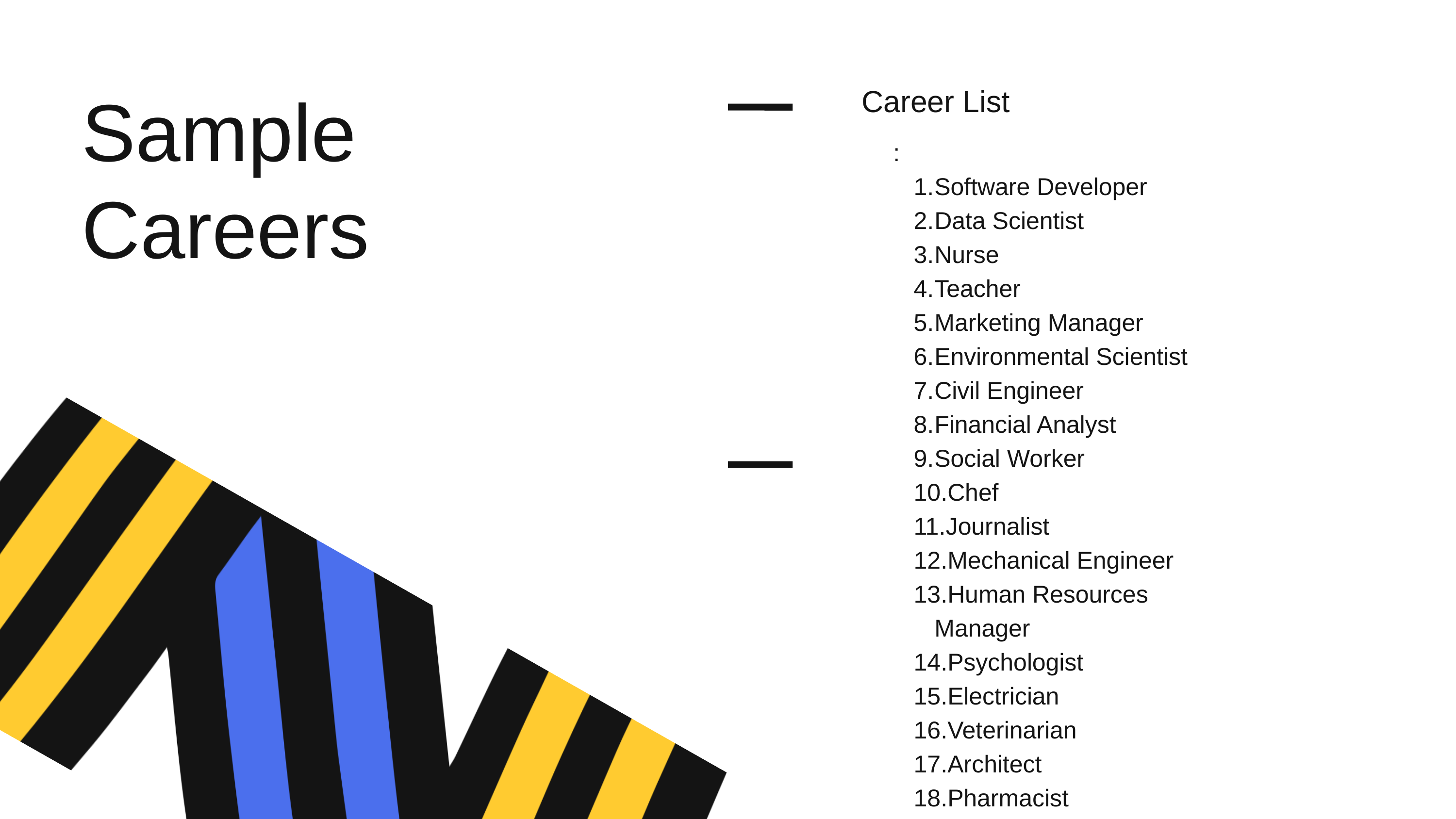

Career List
Sample Careers

:
Software Developer
Data Scientist
Nurse
Teacher
Marketing Manager
Environmental Scientist
Civil Engineer
Financial Analyst
Social Worker
Chef
Journalist
Mechanical Engineer
Human Resources Manager
Psychologist
Electrician
Veterinarian
Architect
Pharmacist
Pilot